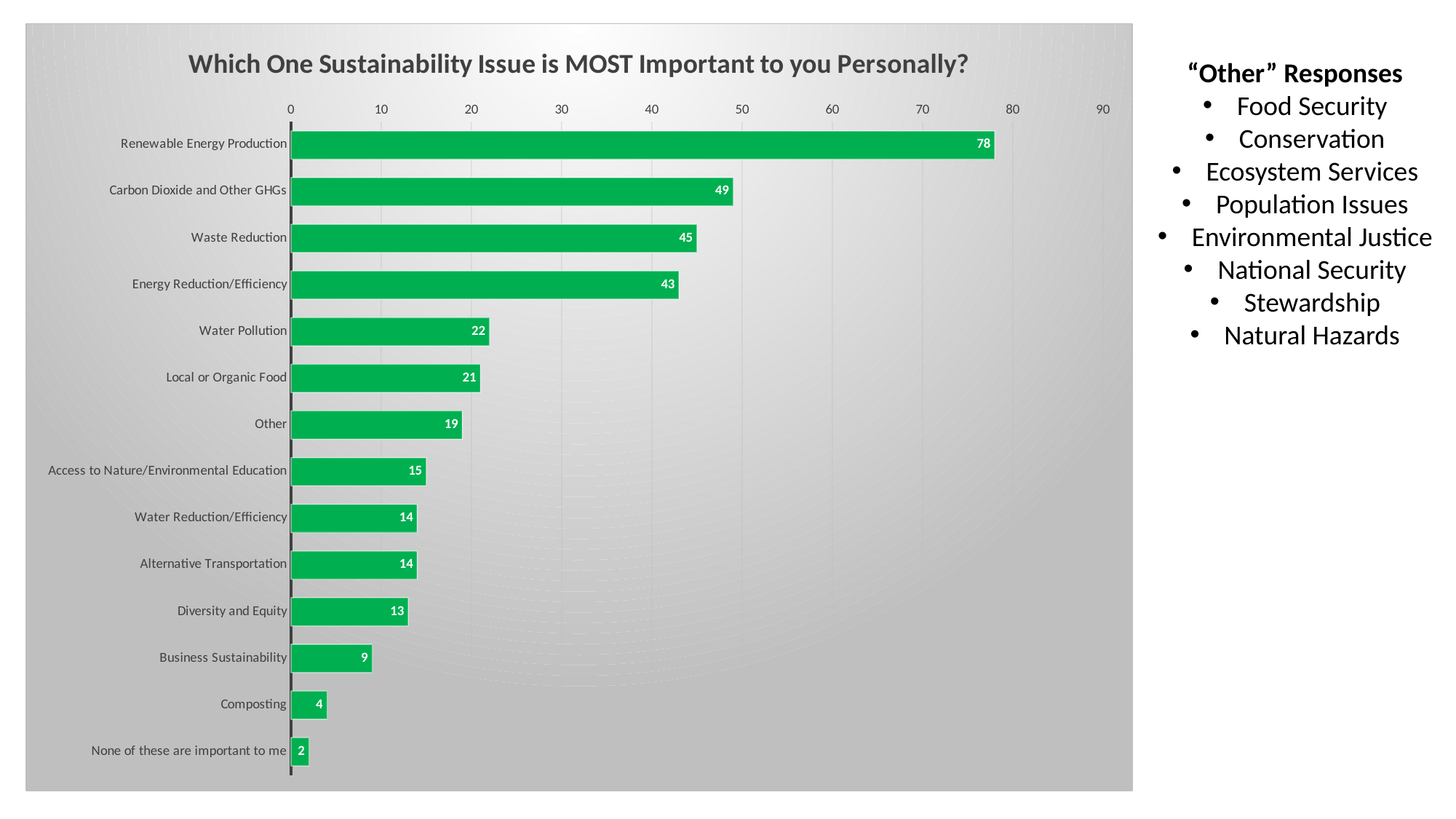

### Chart: Which One Sustainability Issue is MOST Important to you Personally?

| Category |  |
|---|---|
| Renewable Energy Production | 78.0 |
| Carbon Dioxide and Other GHGs | 49.0 |
| Waste Reduction | 45.0 |
| Energy Reduction/Efficiency | 43.0 |
| Water Pollution | 22.0 |
| Local or Organic Food | 21.0 |
| Other | 19.0 |
| Access to Nature/Environmental Education | 15.0 |
| Water Reduction/Efficiency | 14.0 |
| Alternative Transportation | 14.0 |
| Diversity and Equity | 13.0 |
| Business Sustainability | 9.0 |
| Composting | 4.0 |
| None of these are important to me | 2.0 |
“Other” Responses
Food Security
Conservation
Ecosystem Services
Population Issues
Environmental Justice
National Security
Stewardship
Natural Hazards